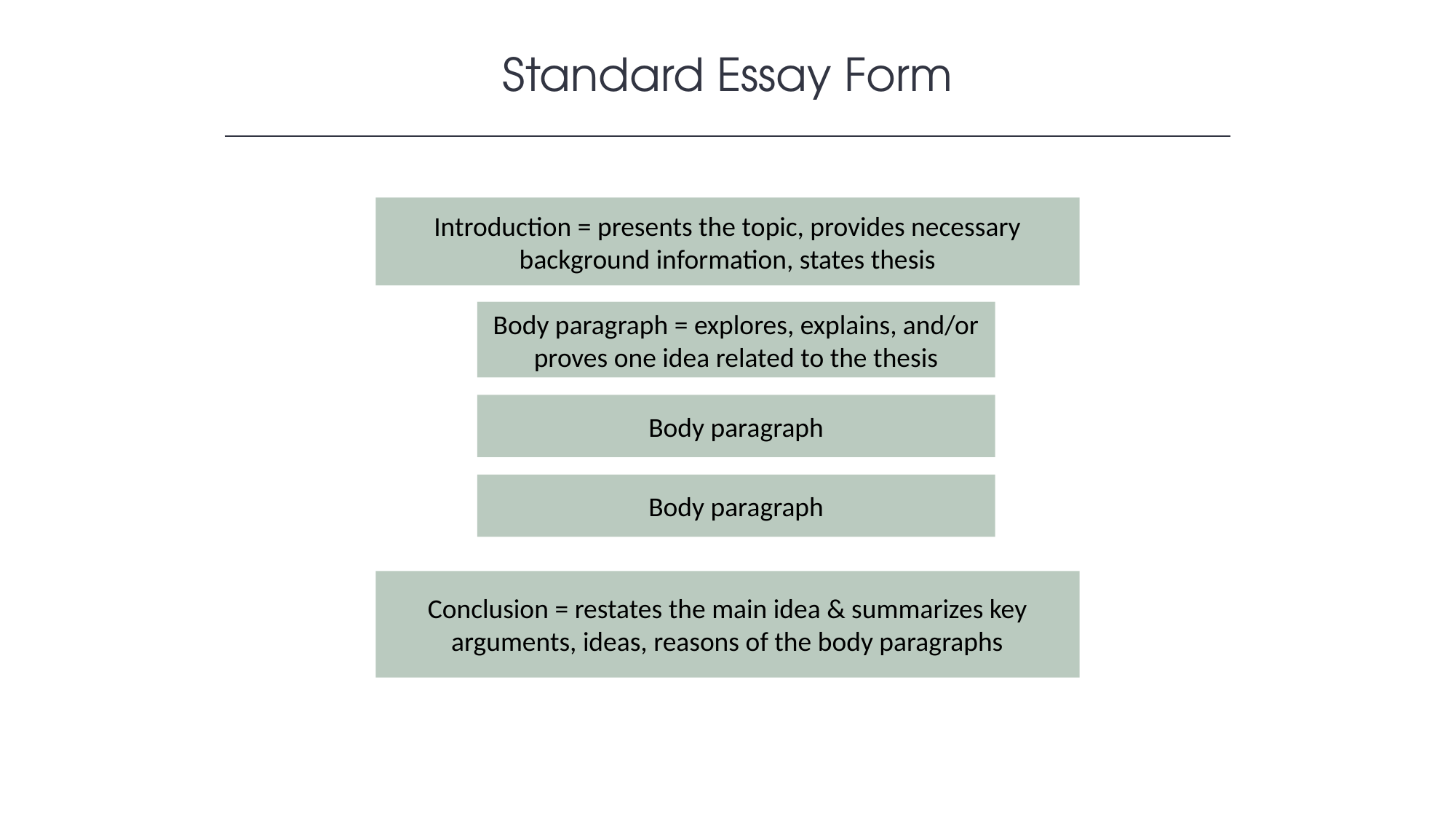

Standard Essay Form
HAWKES LEARNING
Introduction = presents the topic, provides necessary background information, states thesis
Body paragraph = explores, explains, and/or proves one idea related to the thesis
Body paragraph
Body paragraph
Conclusion = restates the main idea & summarizes key arguments, ideas, reasons of the body paragraphs